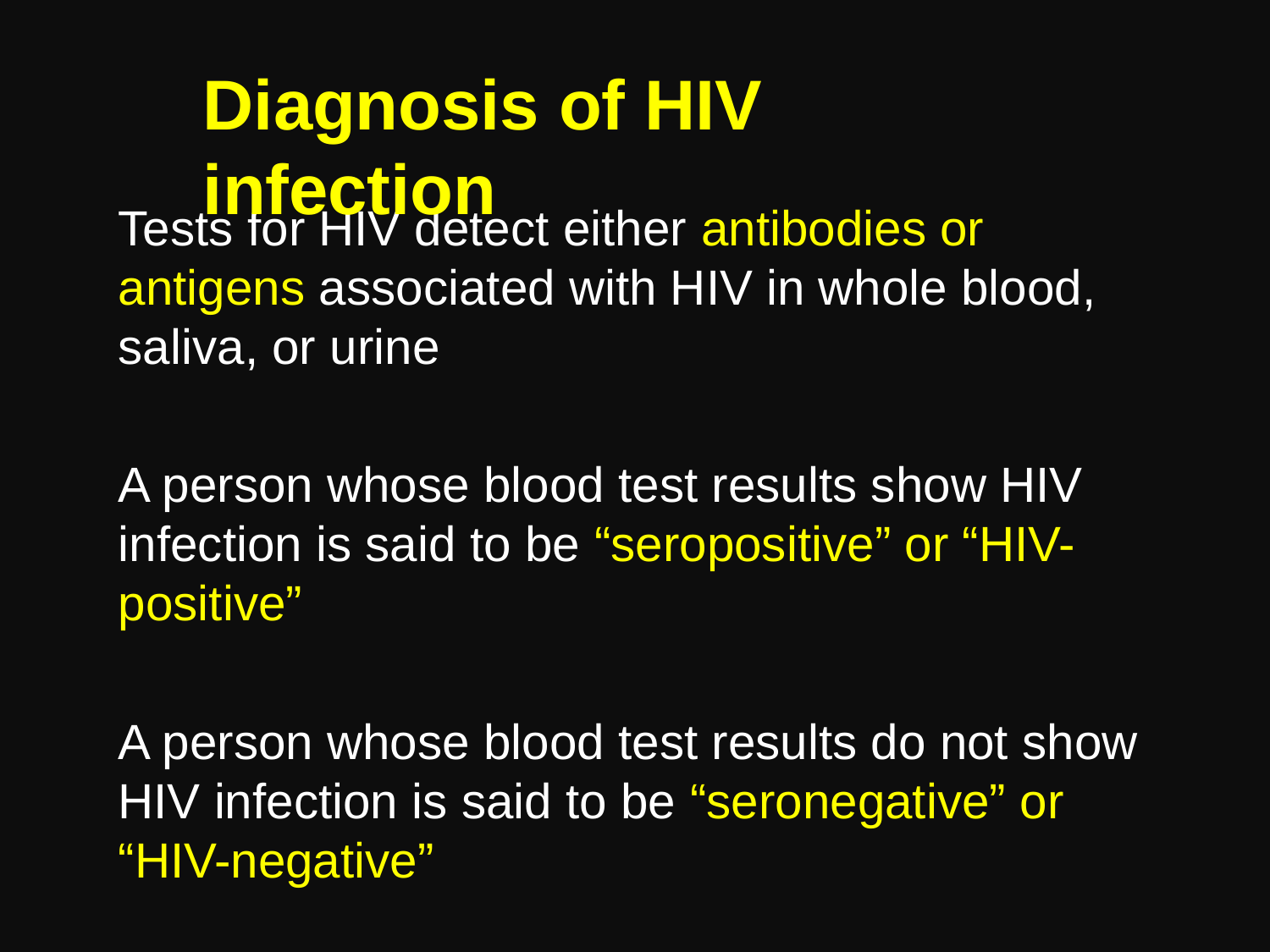

Diagnosis of HIV infection
Tests for HIV detect either antibodies or antigens associated with HIV in whole blood, saliva, or urine

A person whose blood test results show HIV infection is said to be “seropositive” or “HIV-positive”

A person whose blood test results do not show HIV infection is said to be “seronegative” or “HIV-negative”